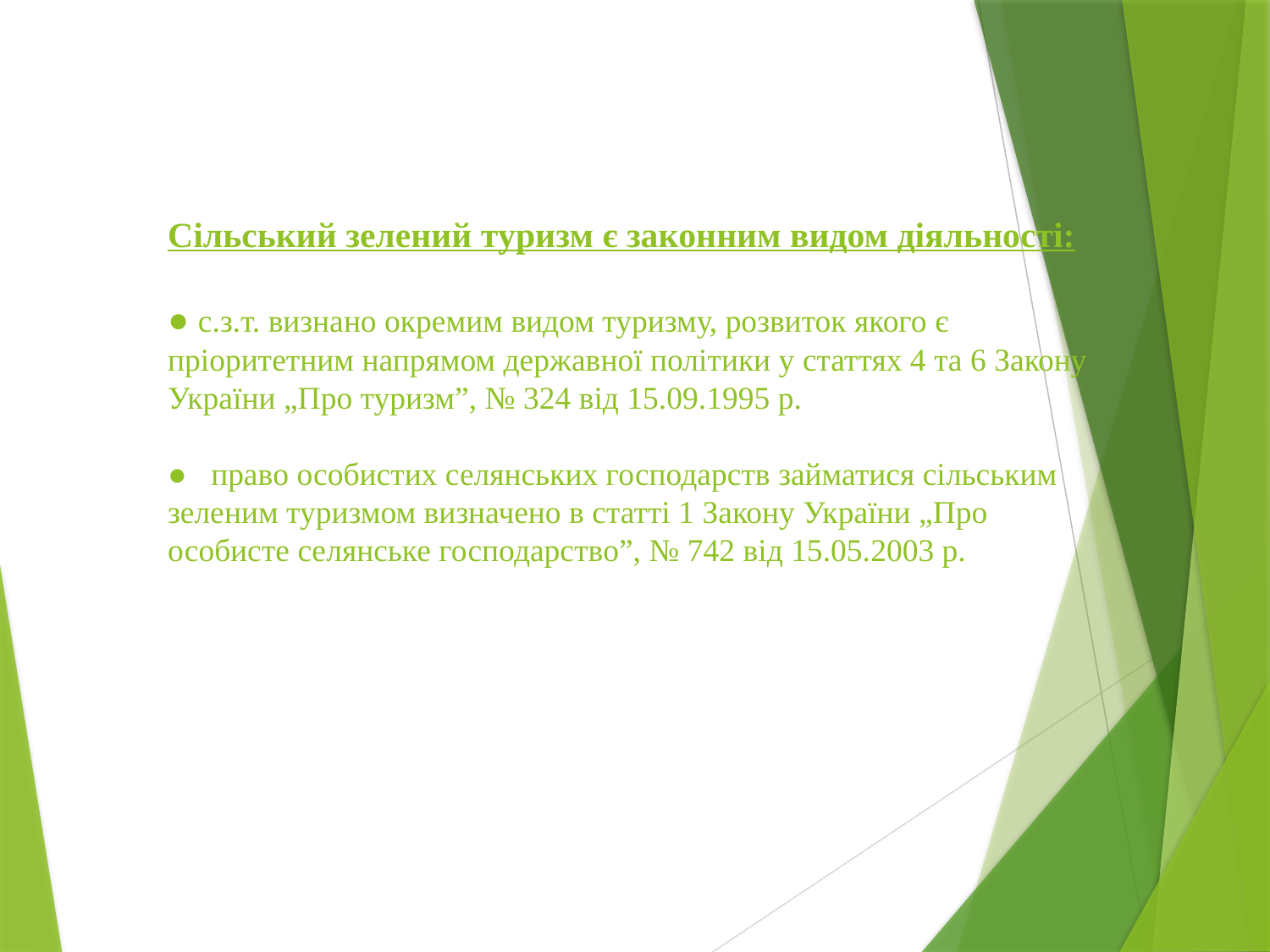

# Сільський зелений туризм є законним видом діяльності: ● с.з.т. визнано окремим видом туризму, розвиток якого є пріоритетним напрямом державної політики у статтях 4 та 6 Закону України „Про туризм”, № 324 від 15.09.1995 р. ●   право особистих селянських господарств займатися сільським зеленим туризмом визначено в статті 1 Закону України „Про особисте селянське господарство”, № 742 від 15.05.2003 р.